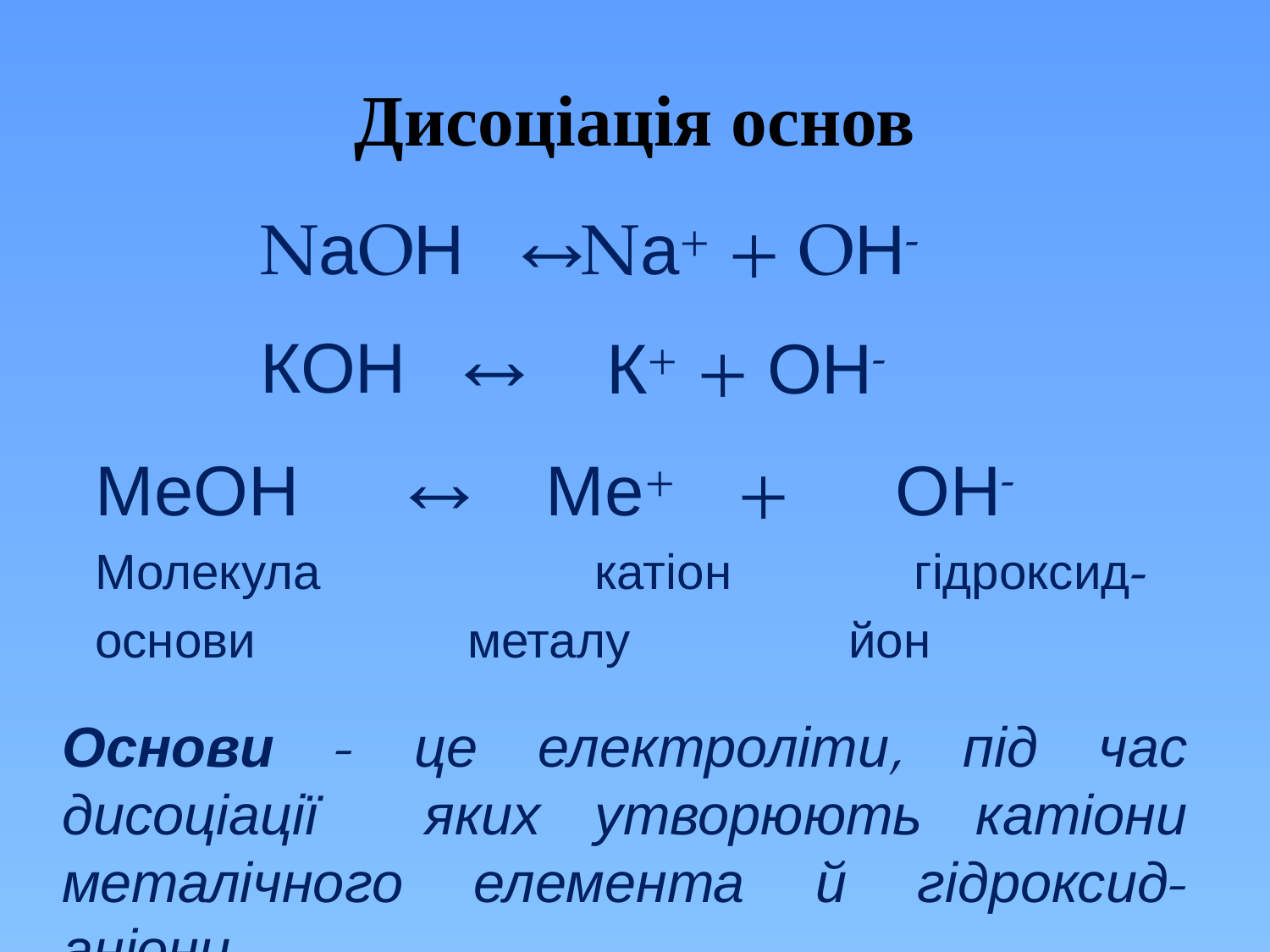

# Дисоціація основ
NаOН   ↔

КОН   ↔
Nа+ + OН-

МеОН      ↔    Ме+      +      ОН-
Молекула 		     катіон		гідроксид-
основи 		     металу		     йон

К+ + ОН-
Основи - це електроліти, під час дисоціації  яких утворюють катіони металічного елемента й гідроксид-аніони.